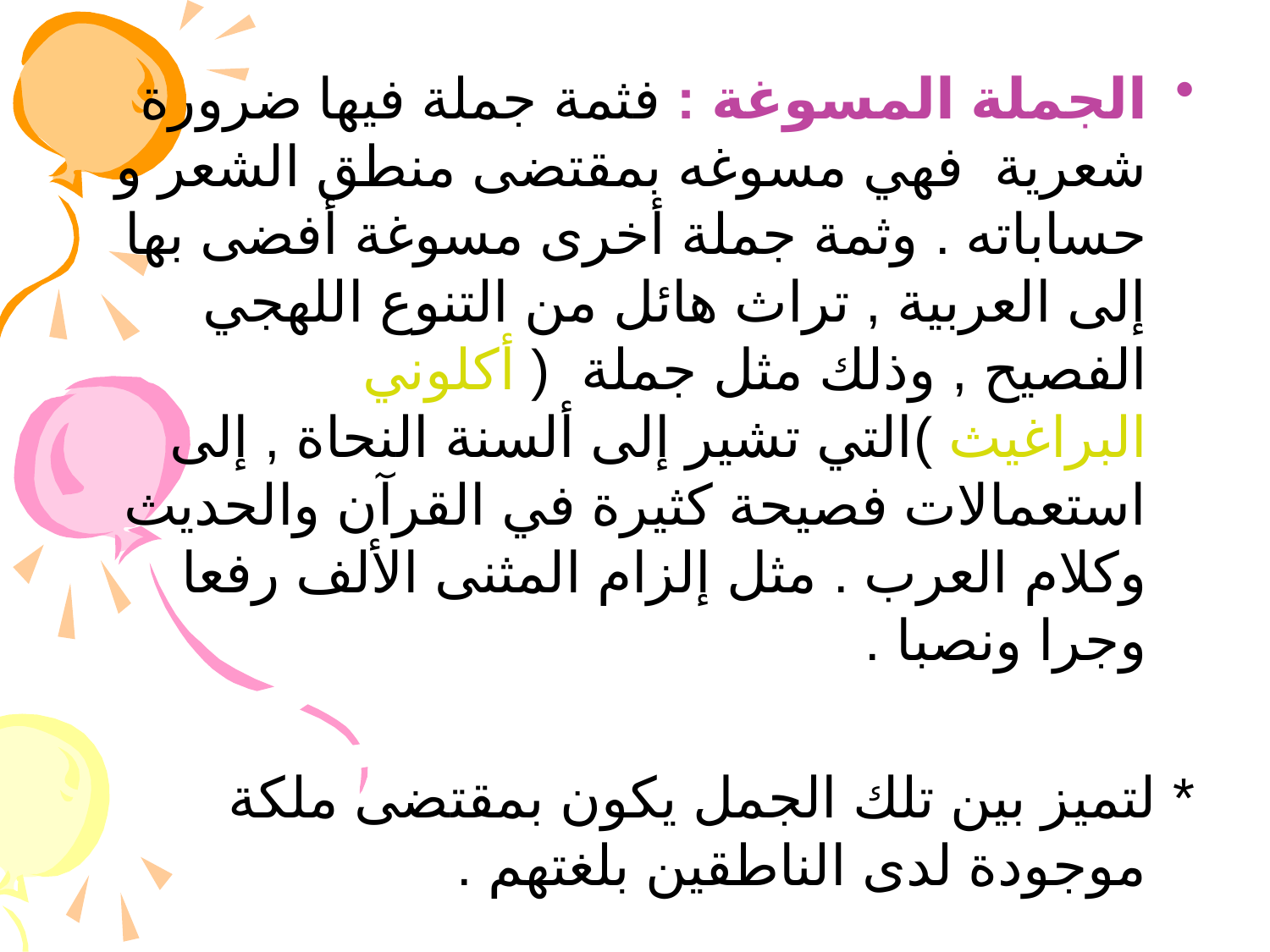

الجملة المسوغة : فثمة جملة فيها ضرورة شعرية  فهي مسوغه بمقتضى منطق الشعر و حساباته . وثمة جملة أخرى مسوغة أفضى بها إلى العربية , تراث هائل من التنوع اللهجي الفصيح , وذلك مثل جملة  ( أكلوني البراغيث )التي تشير إلى ألسنة النحاة , إلى استعمالات فصيحة كثيرة في القرآن والحديث وكلام العرب . مثل إلزام المثنى الألف رفعا وجرا ونصبا .

* لتميز بين تلك الجمل يكون بمقتضى ملكة موجودة لدى الناطقين بلغتهم .